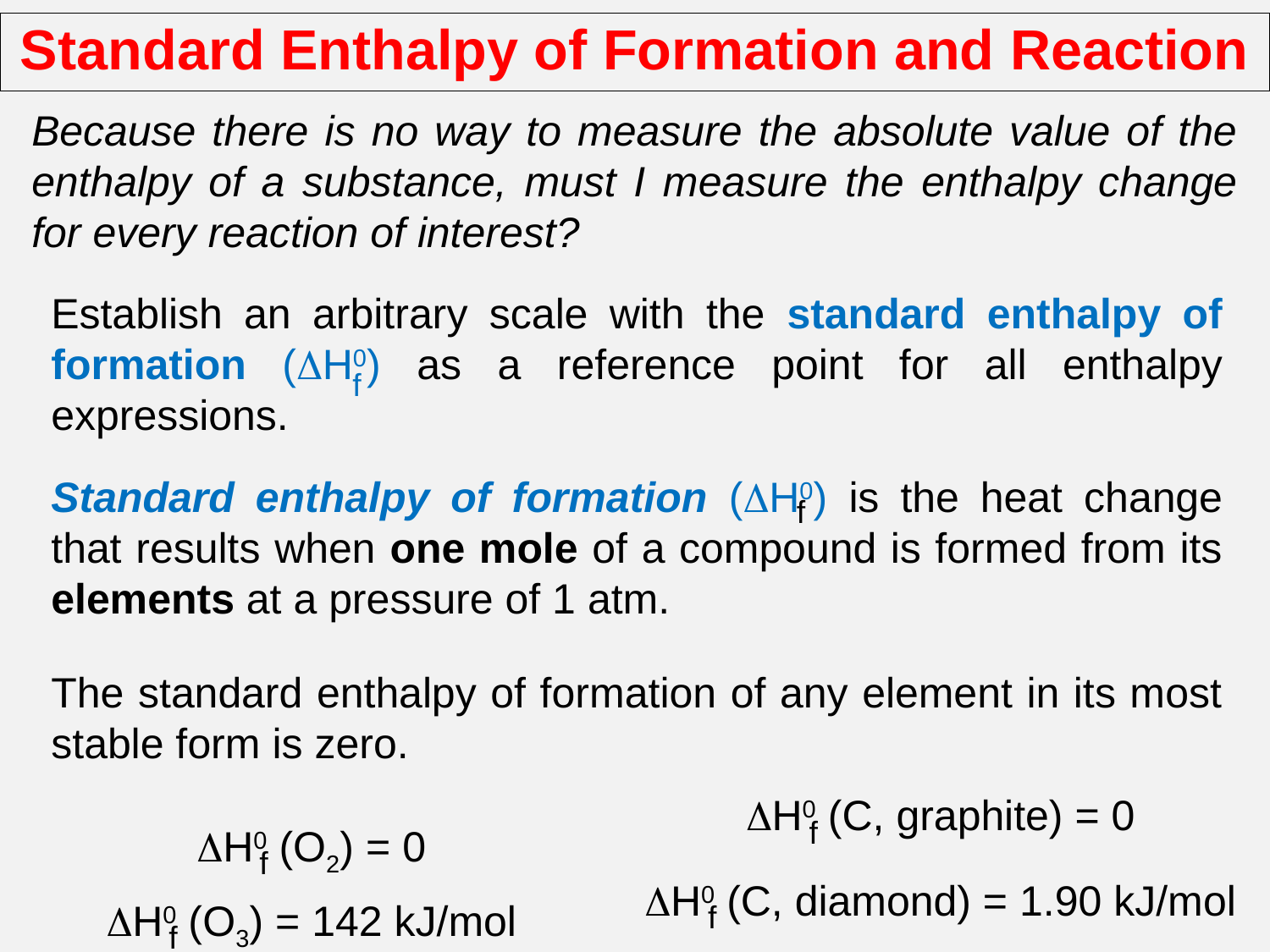

# Standard Enthalpy of Formation and Reaction
Because there is no way to measure the absolute value of the enthalpy of a substance, must I measure the enthalpy change for every reaction of interest?
Establish an arbitrary scale with the standard enthalpy of formation (ΔH0) as a reference point for all enthalpy expressions.
f
Standard enthalpy of formation (ΔH0) is the heat change that results when one mole of a compound is formed from its elements at a pressure of 1 atm.
f
The standard enthalpy of formation of any element in its most stable form is zero.
ΔH0 (C, graphite) = 0
f
ΔH0 (O2) = 0
f
ΔH0 (C, diamond) = 1.90 kJ/mol
f
ΔH0 (O3) = 142 kJ/mol
f